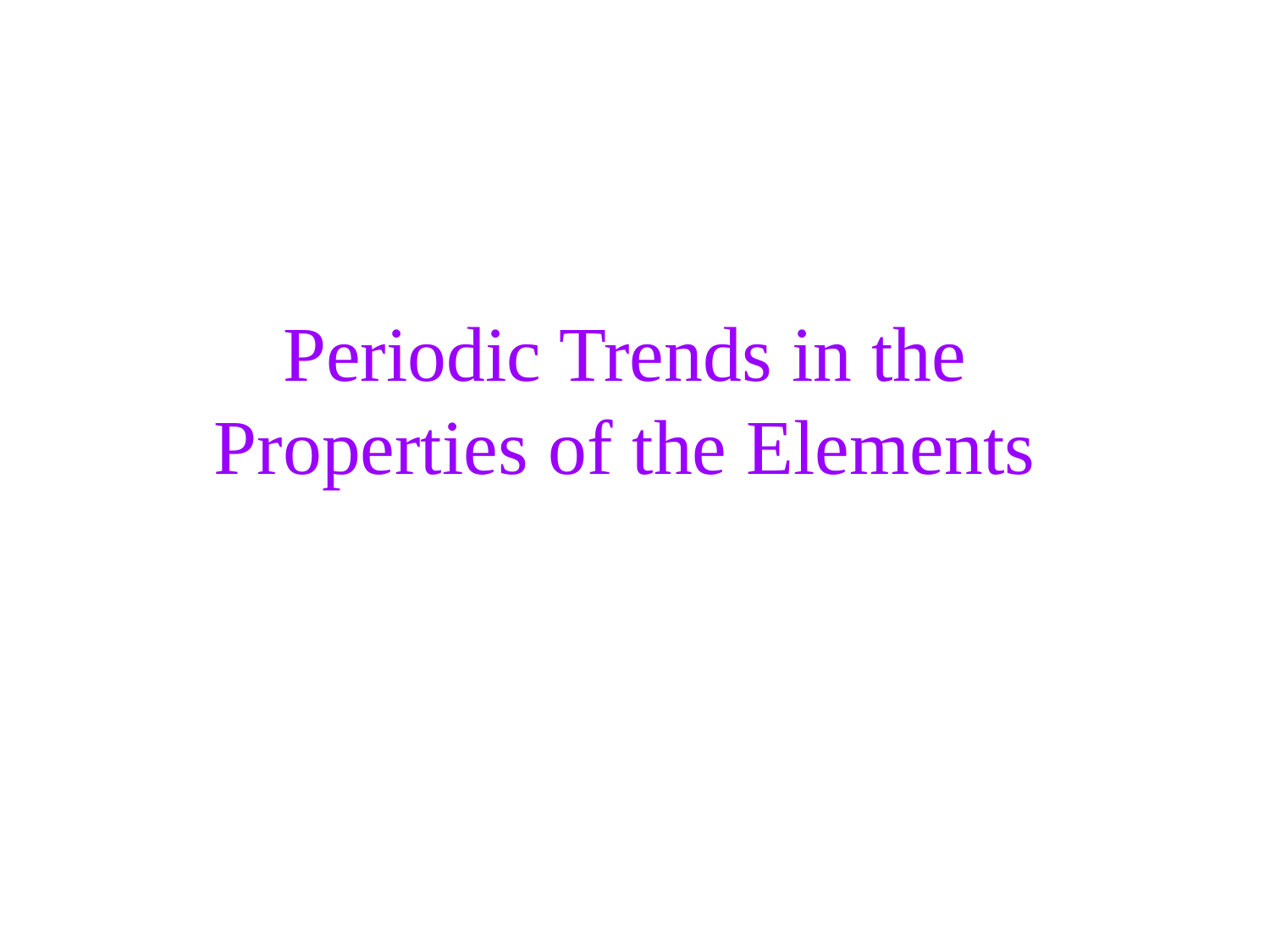

Periodic Trends in the
Properties of the Elements